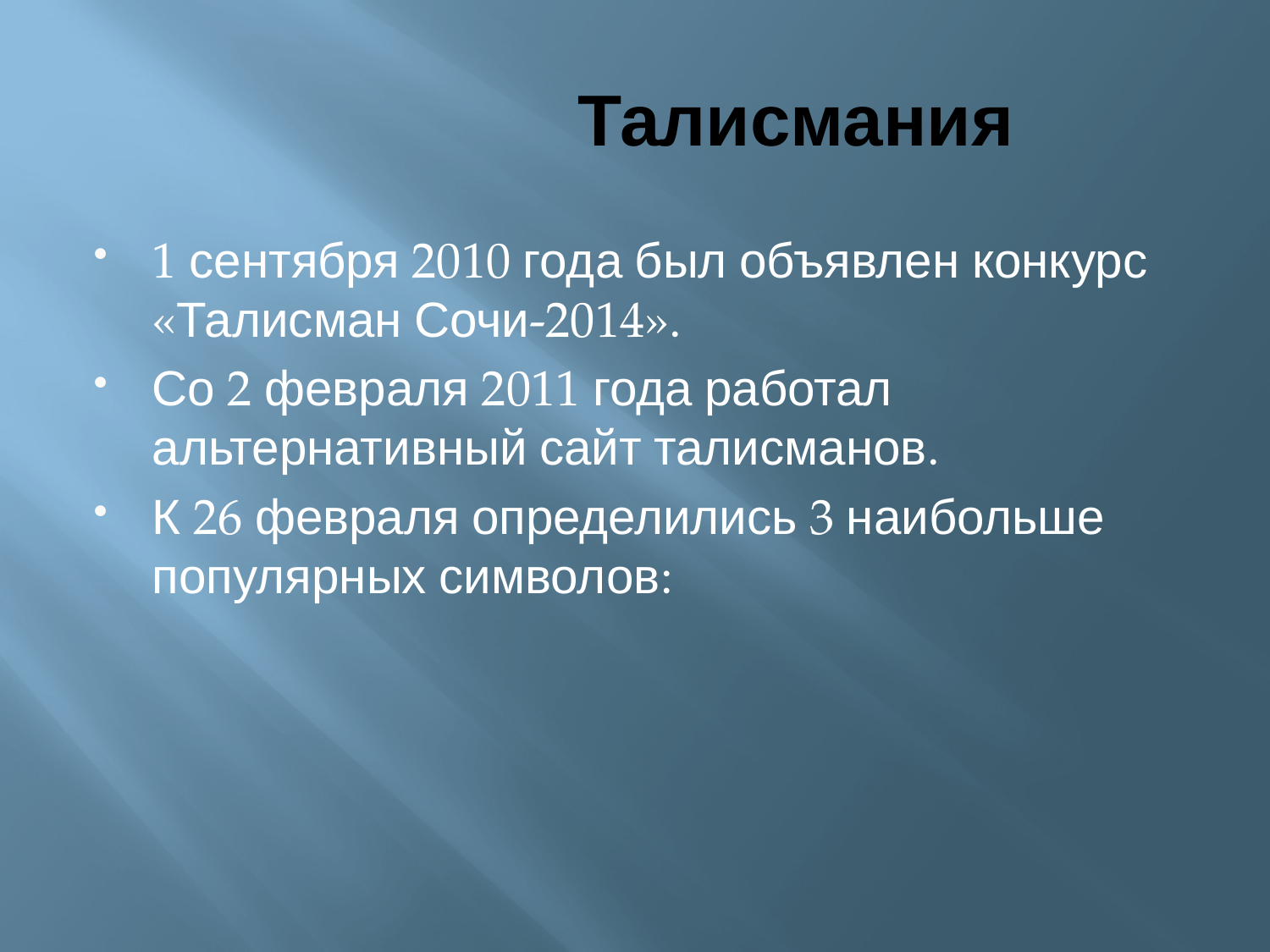

# Талисмания
1 сентября 2010 года был объявлен конкурс «Талисман Сочи-2014».
Со 2 февраля 2011 года работал альтернативный сайт талисманов.
К 26 февраля определились 3 наибольше популярных символов: